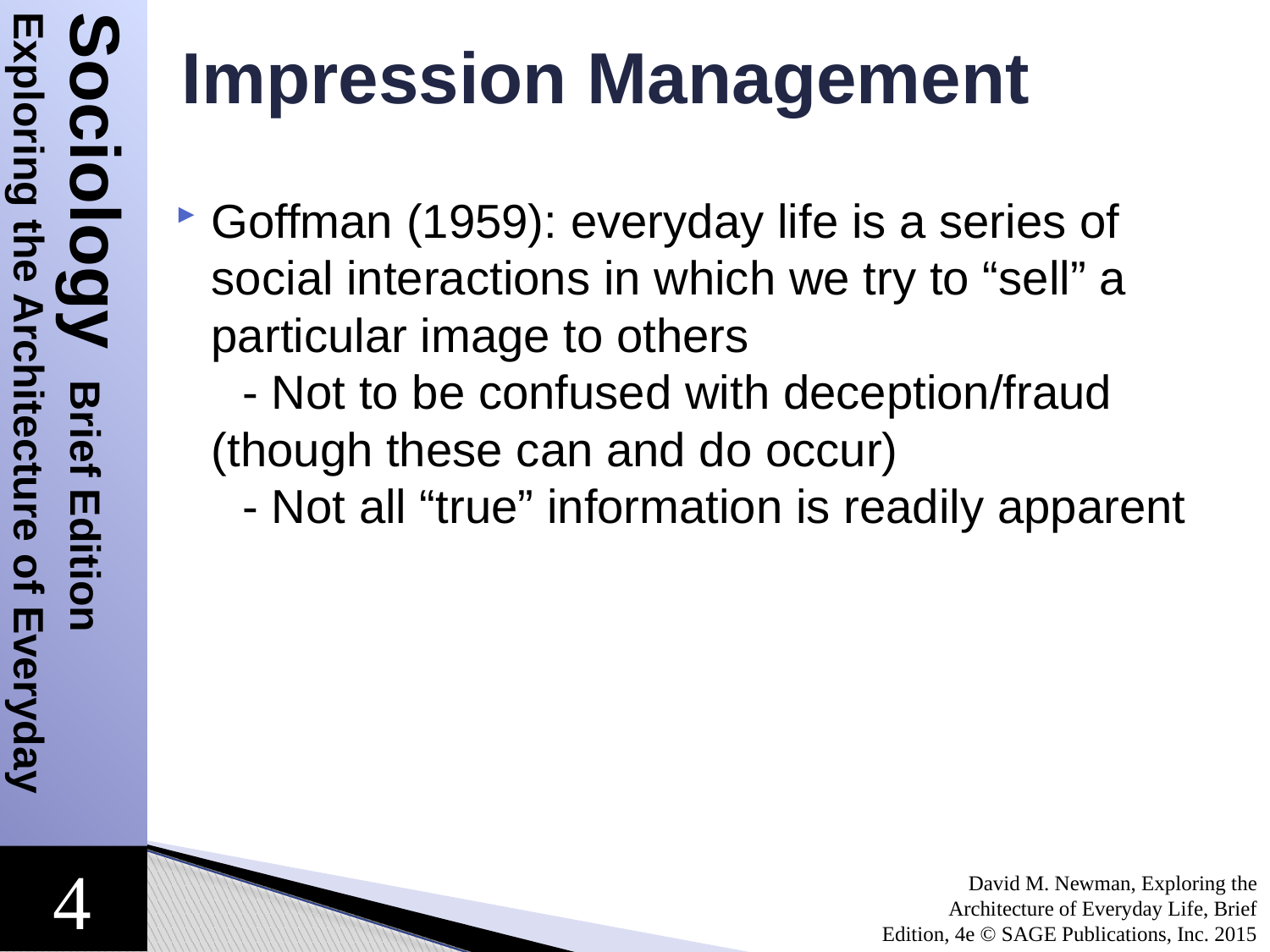

# Impression Management

Goffman (1959): everyday life is a series of social interactions in which we try to “sell” a particular image to others
     - Not to be confused with deception/fraud (though these can and do occur)
     - Not all “true” information is readily apparent

David M. Newman, Exploring the Architecture of Everyday Life, Brief Edition, 4e © SAGE Publications, Inc. 2015